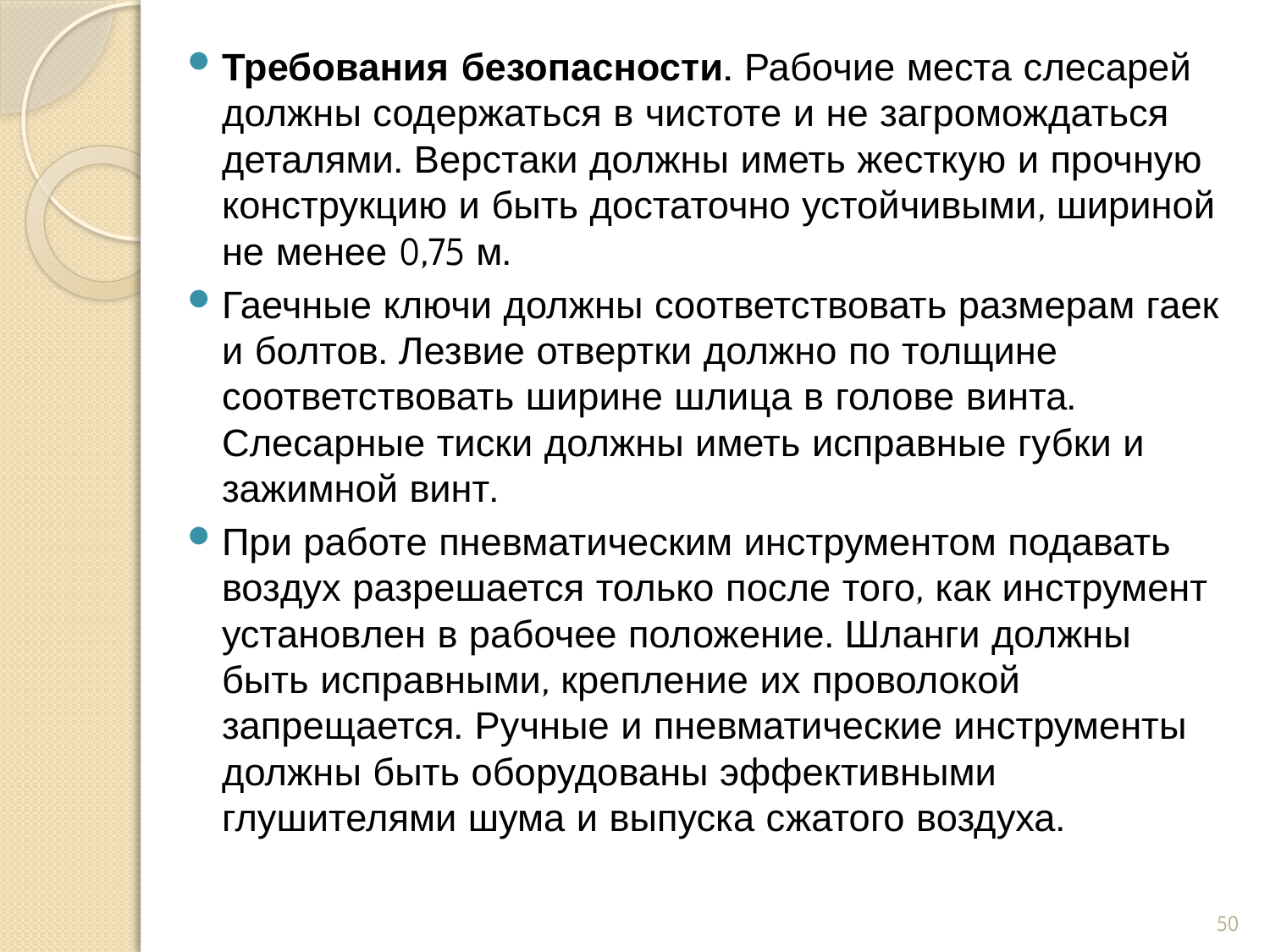

Требования безопасности. Рабочие места слесарей долж­ны содержаться в чистоте и не загромождаться деталями. Вер­стаки должны иметь жесткую и прочную конструкцию и быть достаточно устойчивыми, шириной не менее 0,75 м.
Гаечные ключи должны соответствовать размерам гаек и болтов. Лезвие отвертки должно по толщине соответствовать ширине шлица в голове винта. Слесарные тиски должны иметь исправные губки и зажимной винт.
При работе пневматическим инструментом подавать воз­дух разрешается только после того, как инструмент установ­лен в рабочее положение. Шланги должны быть исправными, крепление их проволокой запрещается. Ручные и пневматиче­ские инструменты должны быть оборудованы эффективными глушителями шума и выпуска сжатого воздуха.

50